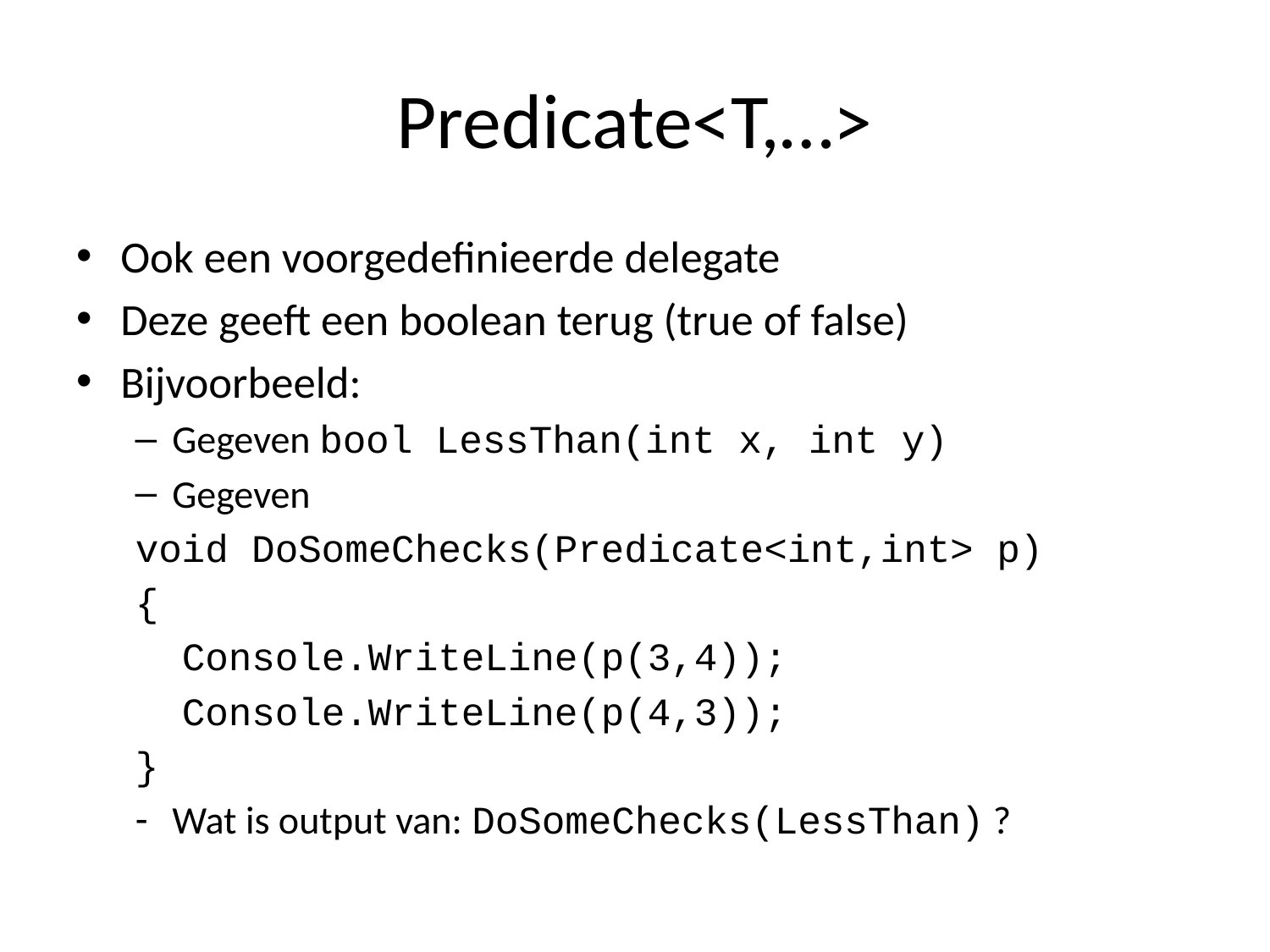

# Predicate<T,…>
Ook een voorgedefinieerde delegate
Deze geeft een boolean terug (true of false)
Bijvoorbeeld:
Gegeven bool LessThan(int x, int y)
Gegeven
void DoSomeChecks(Predicate<int,int> p)
{
  Console.WriteLine(p(3,4));
  Console.WriteLine(p(4,3));
}
Wat is output van: DoSomeChecks(LessThan) ?